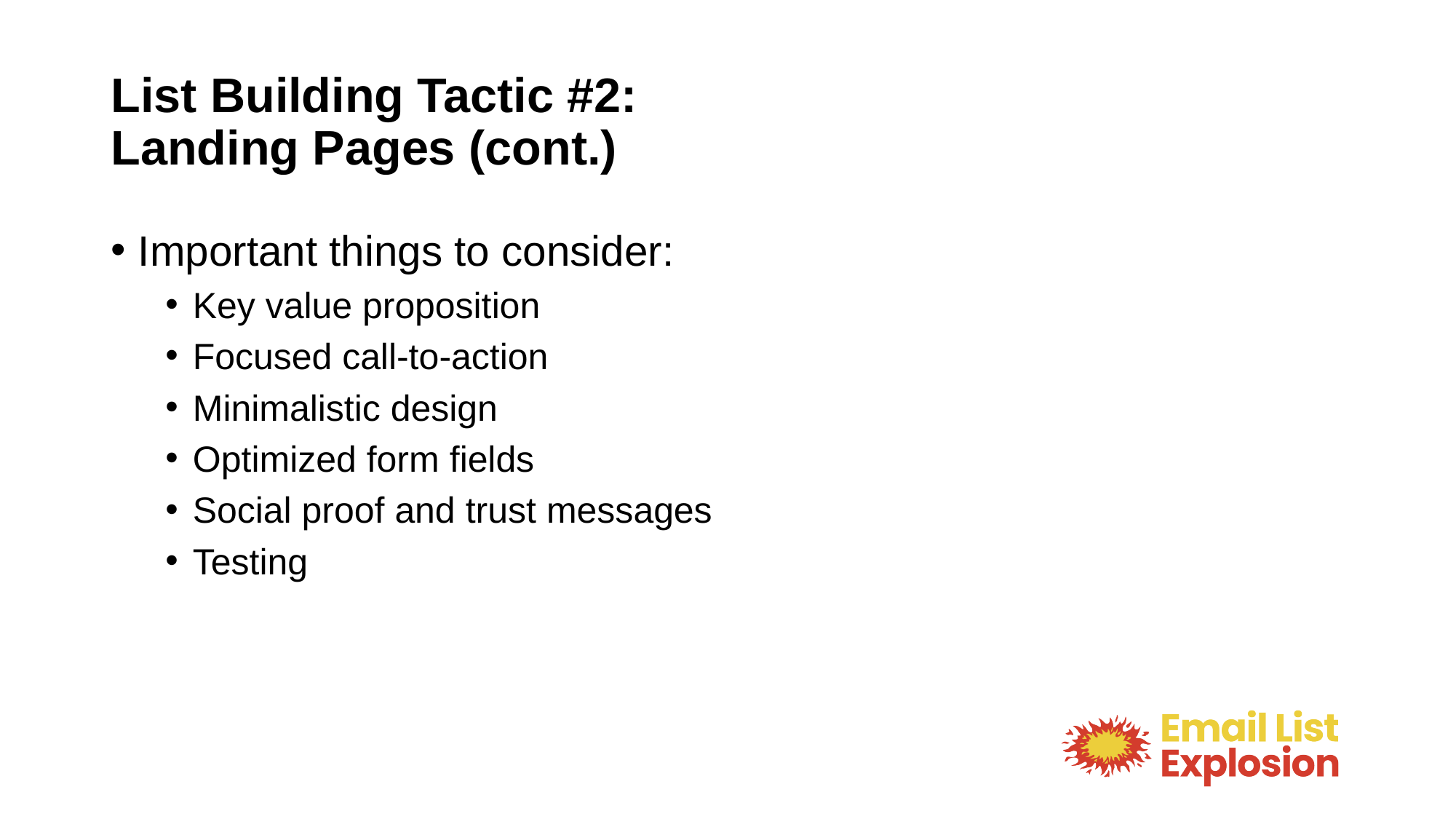

# List Building Tactic #2: Landing Pages (cont.)
Important things to consider:
Key value proposition
Focused call-to-action
Minimalistic design
Optimized form fields
Social proof and trust messages
Testing